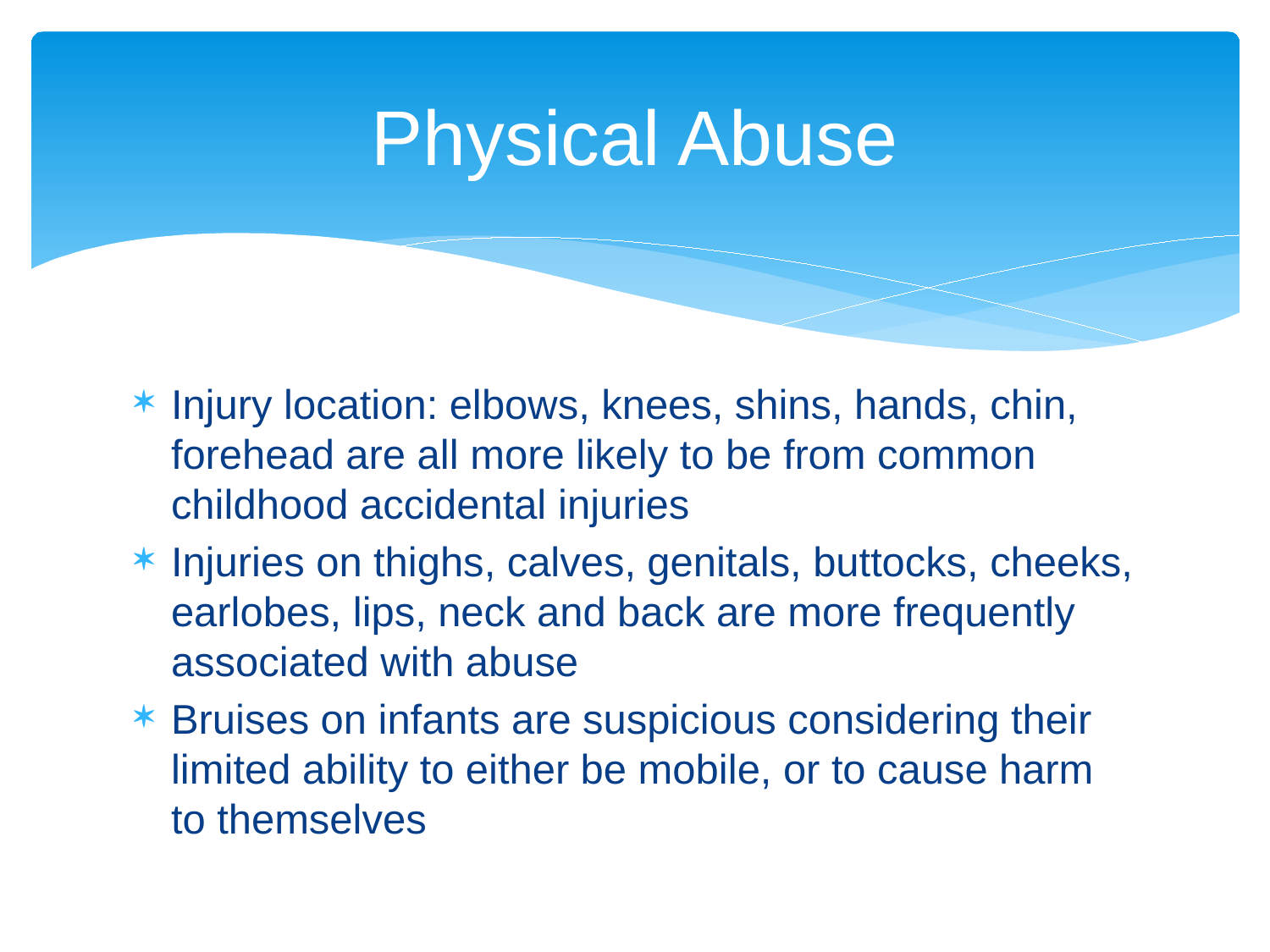

# Physical Abuse
Injury location: elbows, knees, shins, hands, chin, forehead are all more likely to be from common childhood accidental injuries
Injuries on thighs, calves, genitals, buttocks, cheeks, earlobes, lips, neck and back are more frequently associated with abuse
Bruises on infants are suspicious considering their limited ability to either be mobile, or to cause harm to themselves